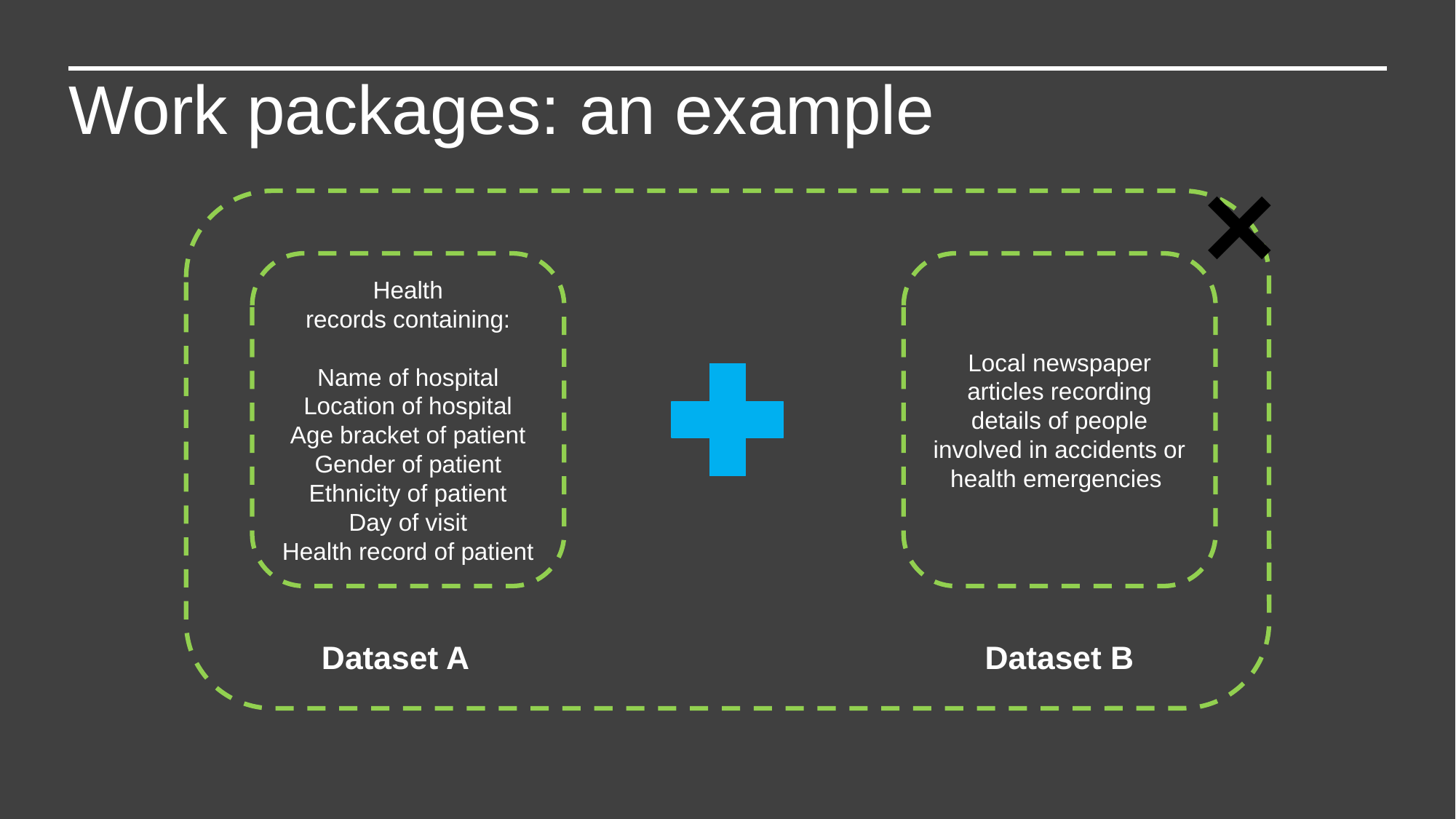

Work packages: an example
❌

Health records containing:

Name of hospital
Location of hospital
Age bracket of patient
Gender of patient
Ethnicity of patient
Day of visit
Health record of patient
Local newspaper articles recording details of people involved in accidents or health emergencies

Dataset A
Dataset B